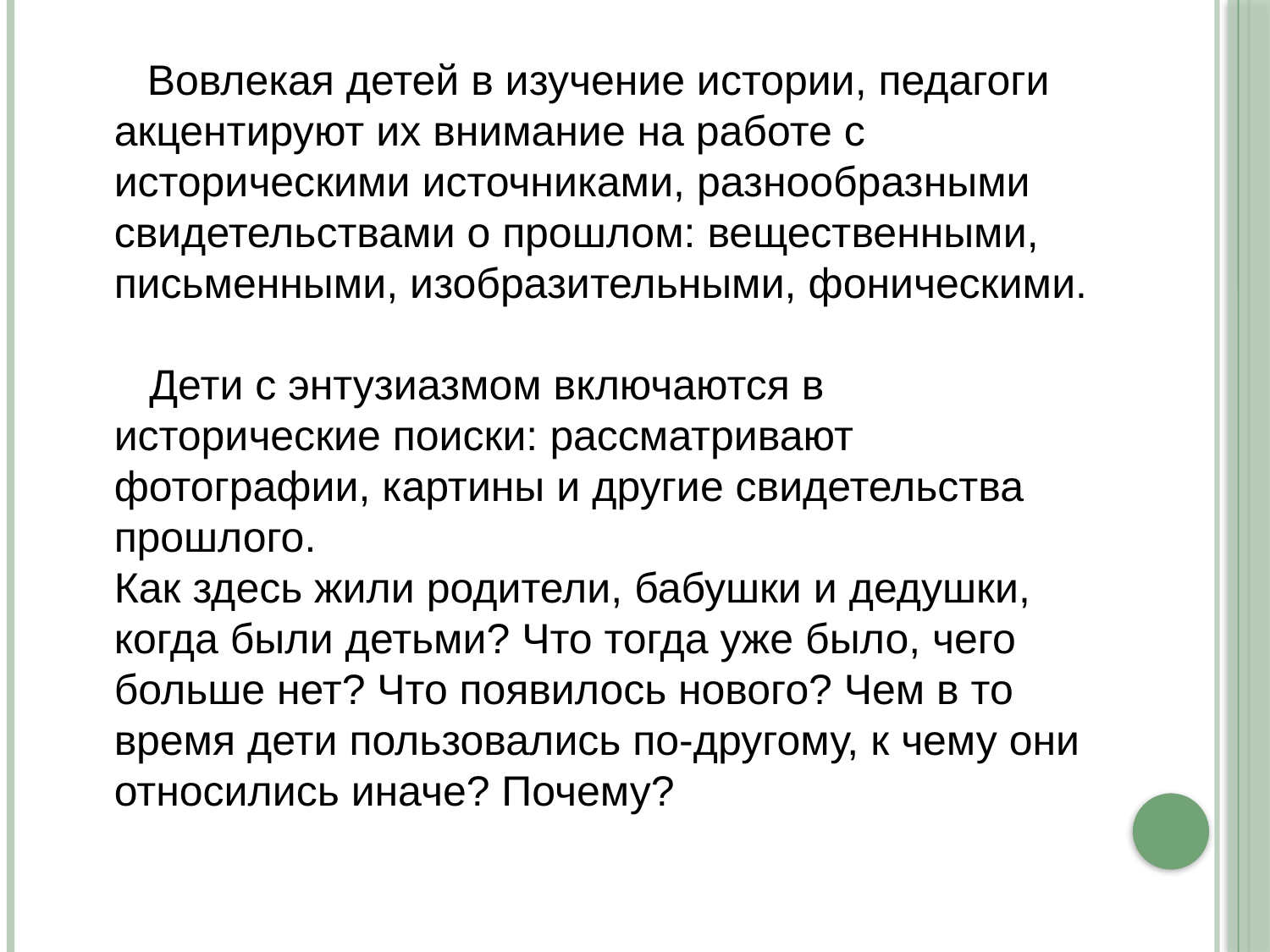

Вовлекая детей в изучение истории, педагоги акцентируют их внимание на работе с историческими источниками, разнообразными свидетельствами о прошлом: вещественными, письменными, изобразительными, фоническими.
   Дети с энтузиазмом включаются в исторические поиски: рассматривают фотографии, картины и другие свидетельства прошлого.
Как здесь жили родители, бабушки и дедушки, когда были детьми? Что тогда уже было, чего больше нет? Что появилось нового? Чем в то время дети пользовались по-другому, к чему они относились иначе? Почему?